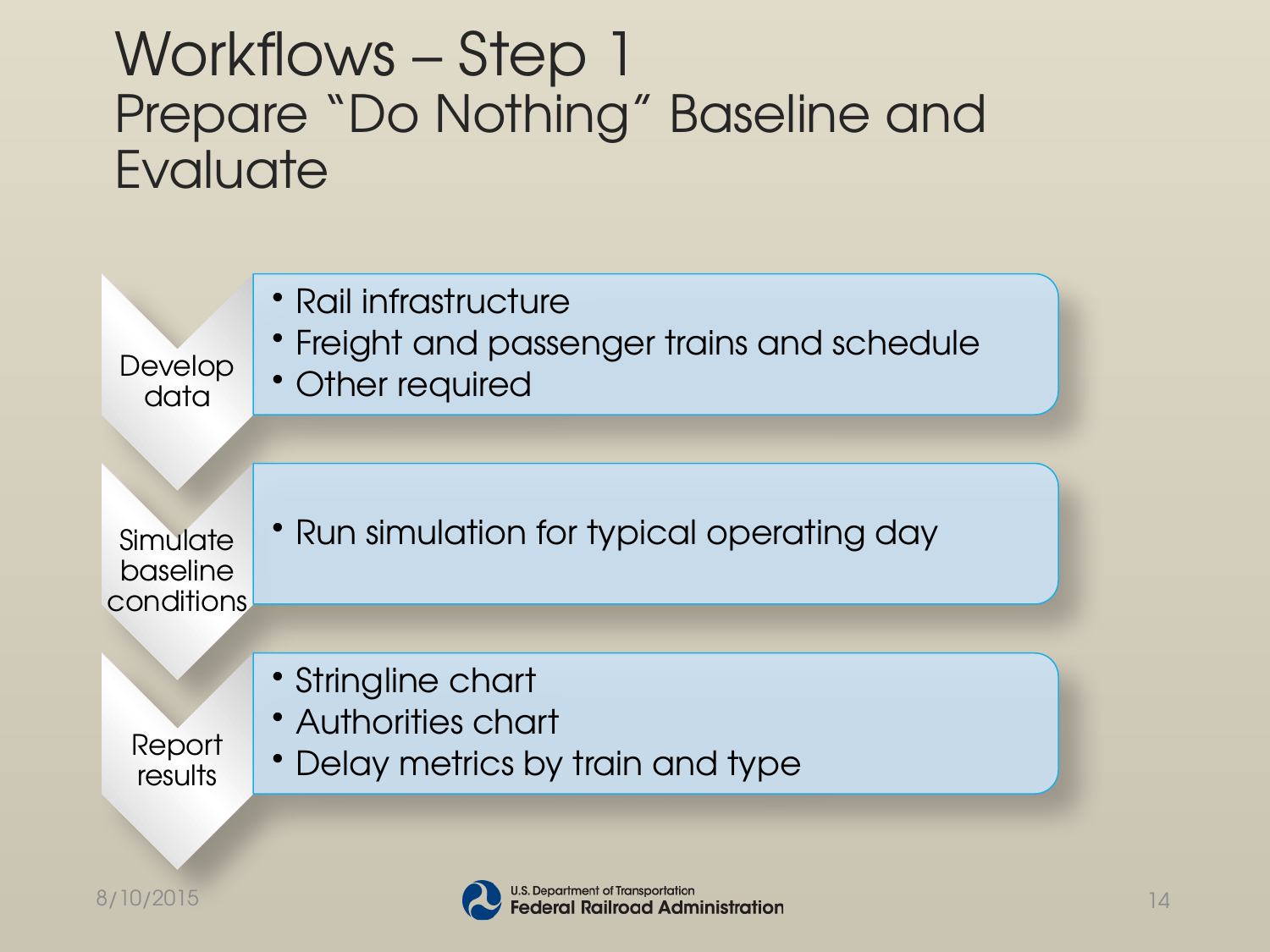

# Workflows – Step 1 Prepare “Do Nothing” Baseline and Evaluate
Develop data
Rail infrastructure
Freight and passenger trains and schedule
Other required
Simulate baseline conditions
Run simulation for typical operating day
Report results
Stringline chart
Authorities chart
Delay metrics by train and type
8/10/2015
14